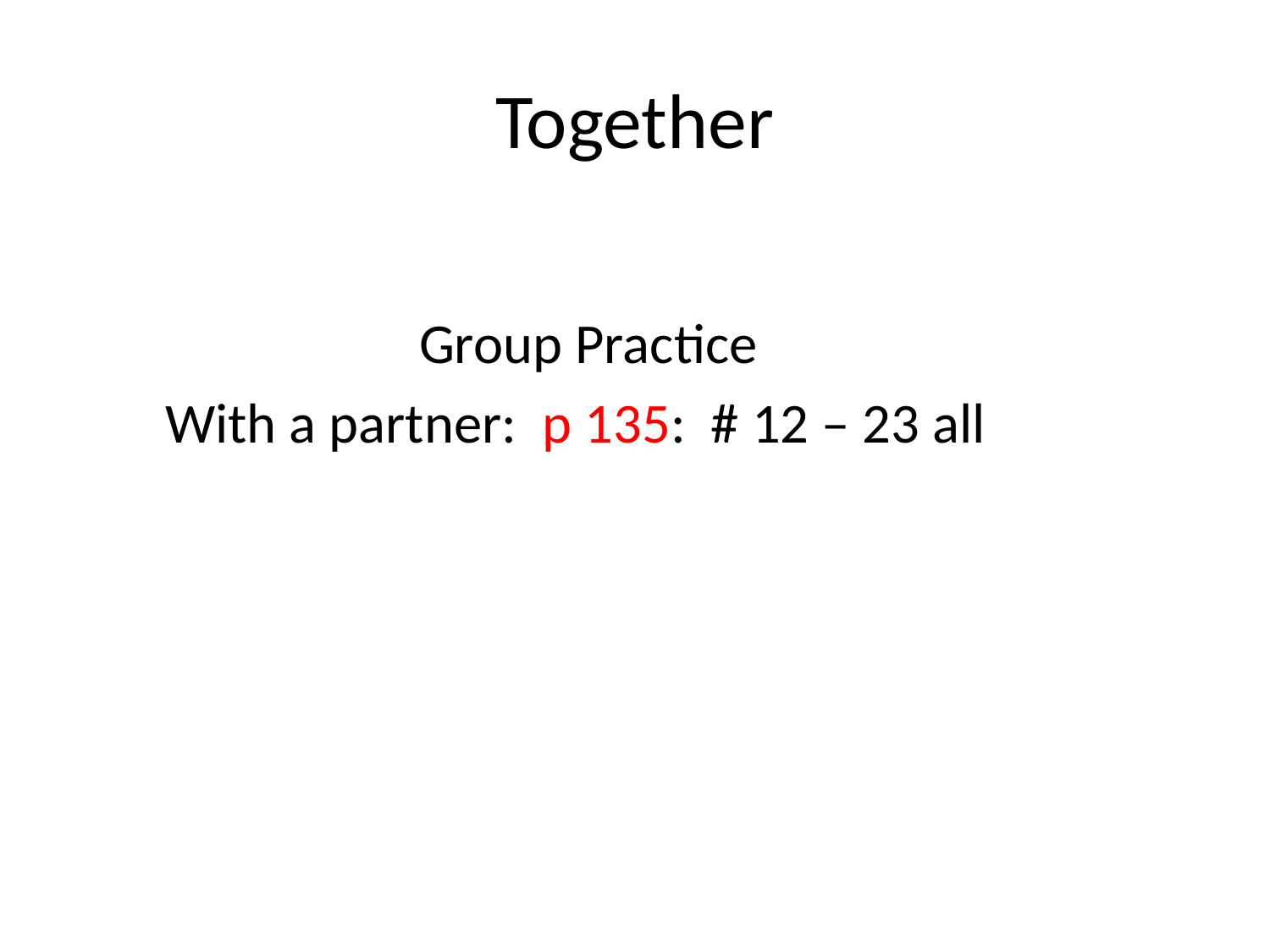

# Together

                           Group Practice
       With a partner:  p 135:  # 12 – 23 all